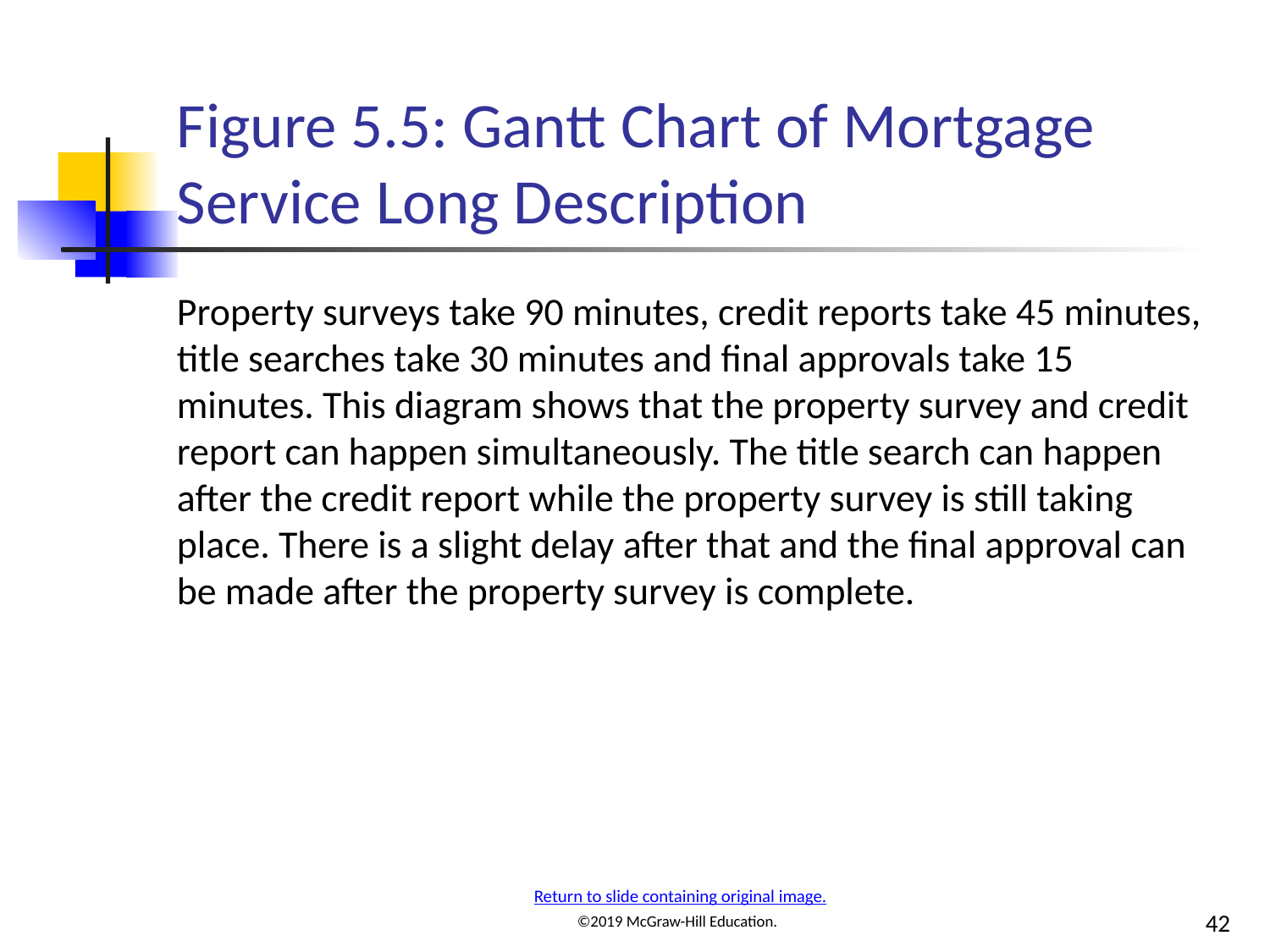

# Figure 5.5: Gantt Chart of Mortgage Service Long Description
Property surveys take 90 minutes, credit reports take 45 minutes, title searches take 30 minutes and final approvals take 15 minutes. This diagram shows that the property survey and credit report can happen simultaneously. The title search can happen after the credit report while the property survey is still taking place. There is a slight delay after that and the final approval can be made after the property survey is complete.
Return to slide containing original image.